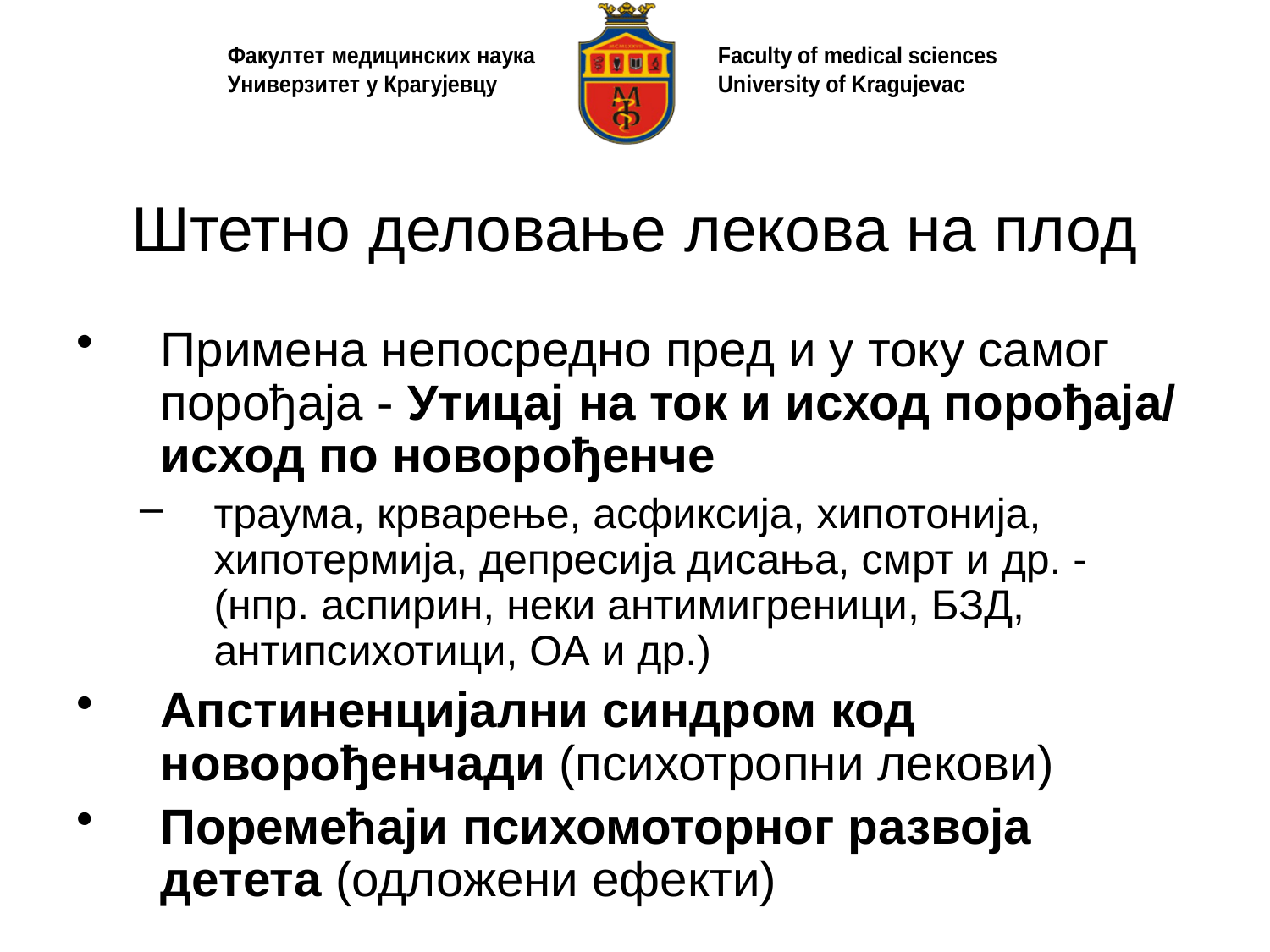

# Штетно деловање лекова на плод
Примена непосредно пред и у току самог порођаја - Утицај на ток и исход порођаја/ исход по новорођенче
траума, крварење, асфиксија, хипотонија, хипотермија, депресија дисања, смрт и др. - (нпр. аспирин, неки антимигреници, БЗД, антипсихотици, ОА и др.)
Апстиненцијални синдром код новорођенчади (психотропни лекови)
Поремећаји психомоторног развоја детета (одложени ефекти)